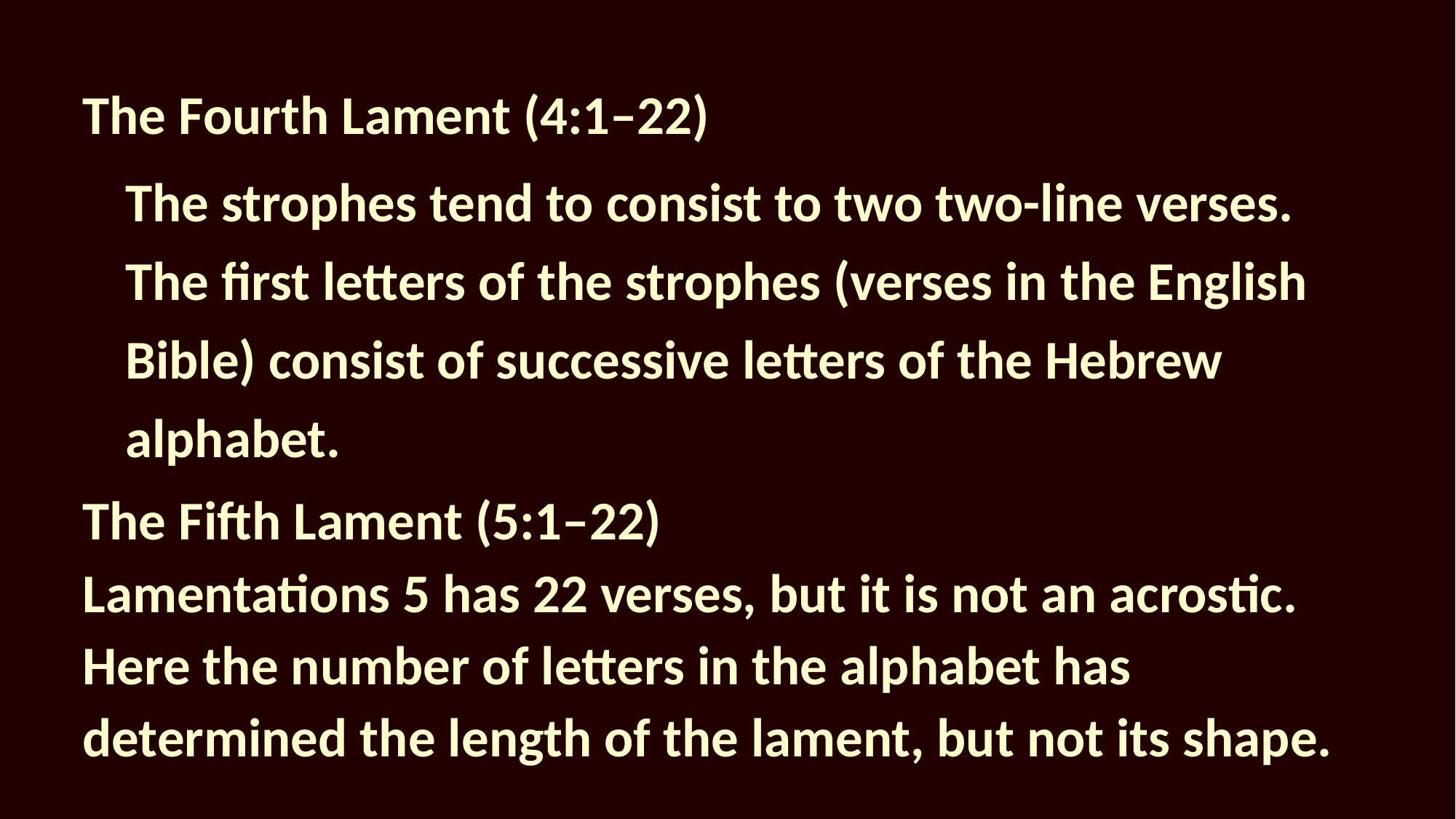

The Fourth Lament (4:1–22)
The strophes tend to consist to two two-line verses. The first letters of the strophes (verses in the English Bible) consist of successive letters of the Hebrew alphabet.
The Fifth Lament (5:1–22)
Lamentations 5 has 22 verses, but it is not an acrostic. Here the number of letters in the alphabet has determined the length of the lament, but not its shape.